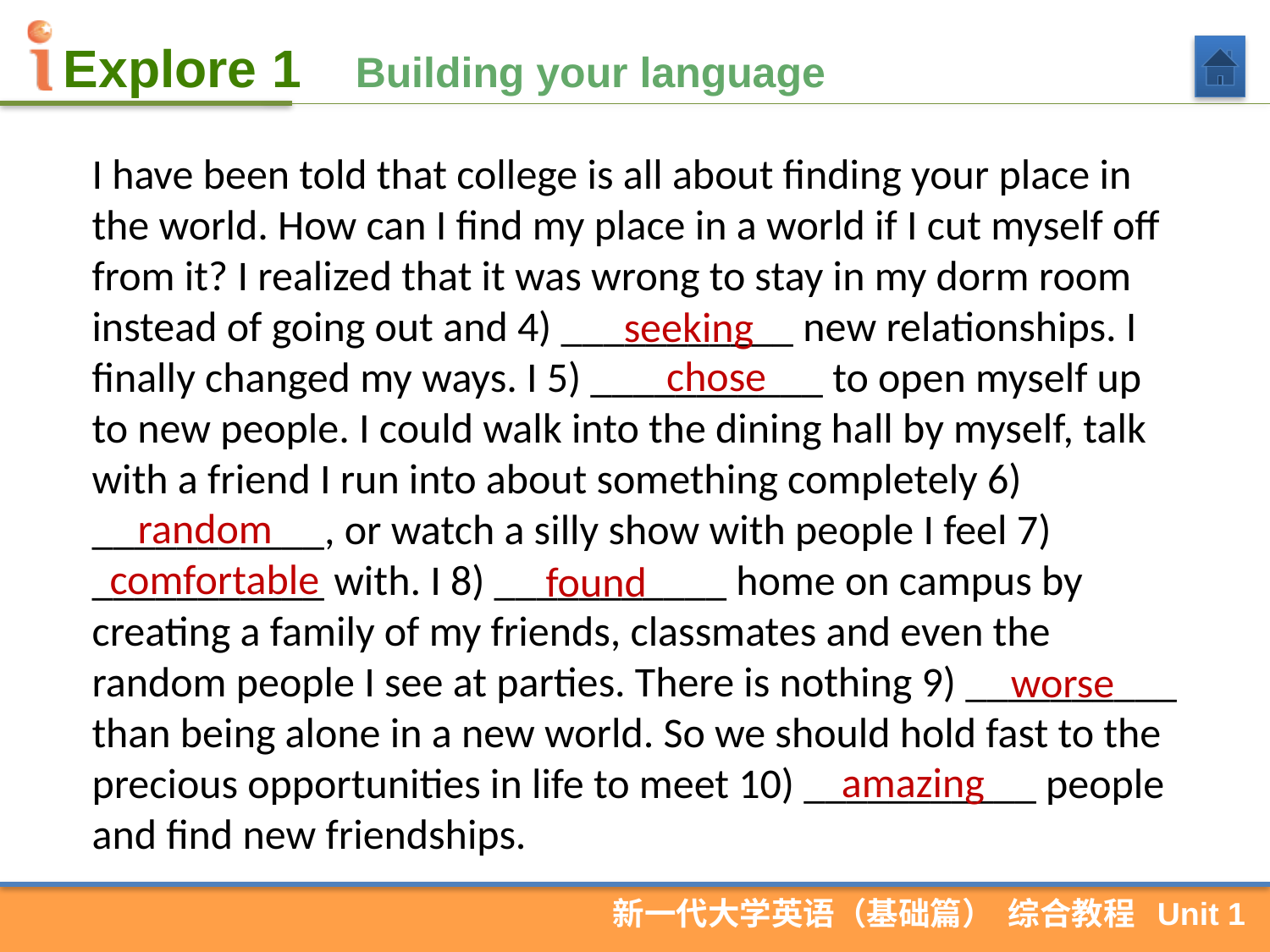

Building your language
I have been told that college is all about finding your place in the world. How can I find my place in a world if I cut myself off from it? I realized that it was wrong to stay in my dorm room instead of going out and 4) ___________ new relationships. I finally changed my ways. I 5) ___________ to open myself up to new people. I could walk into the dining hall by myself, talk with a friend I run into about something completely 6) ___________, or watch a silly show with people I feel 7) ___________ with. I 8) ___________ home on campus by creating a family of my friends, classmates and even the random people I see at parties. There is nothing 9) __________ than being alone in a new world. So we should hold fast to the precious opportunities in life to meet 10) ___________ people and find new friendships.
seeking
chose
random
comfortable
found
worse
amazing